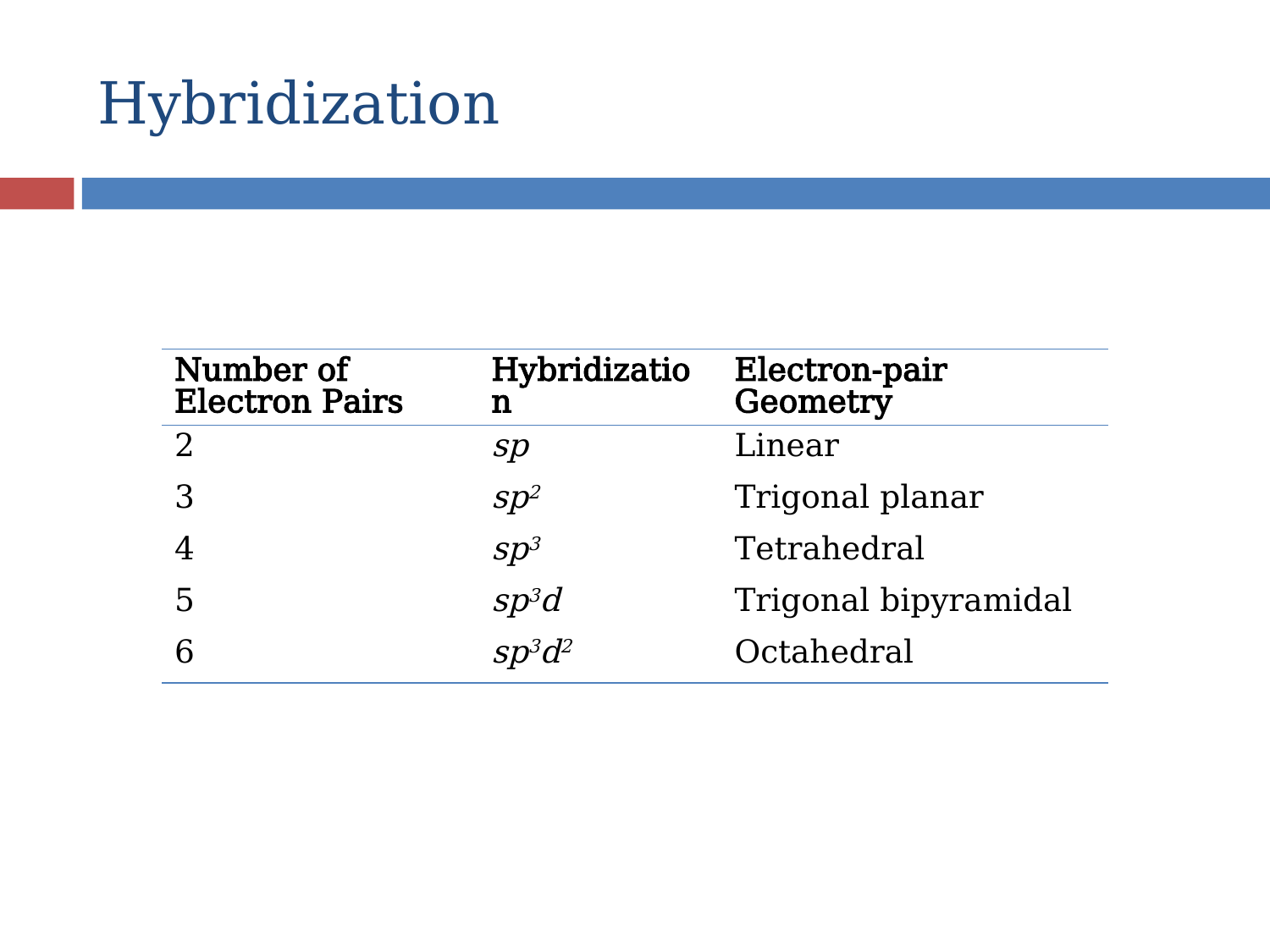

# Hybridization
| Number of Electron Pairs | Hybridization | Electron-pair Geometry |
| --- | --- | --- |
| 2 | sp | Linear |
| 3 | sp2 | Trigonal planar |
| 4 | sp3 | Tetrahedral |
| 5 | sp3d | Trigonal bipyramidal |
| 6 | sp3d2 | Octahedral |